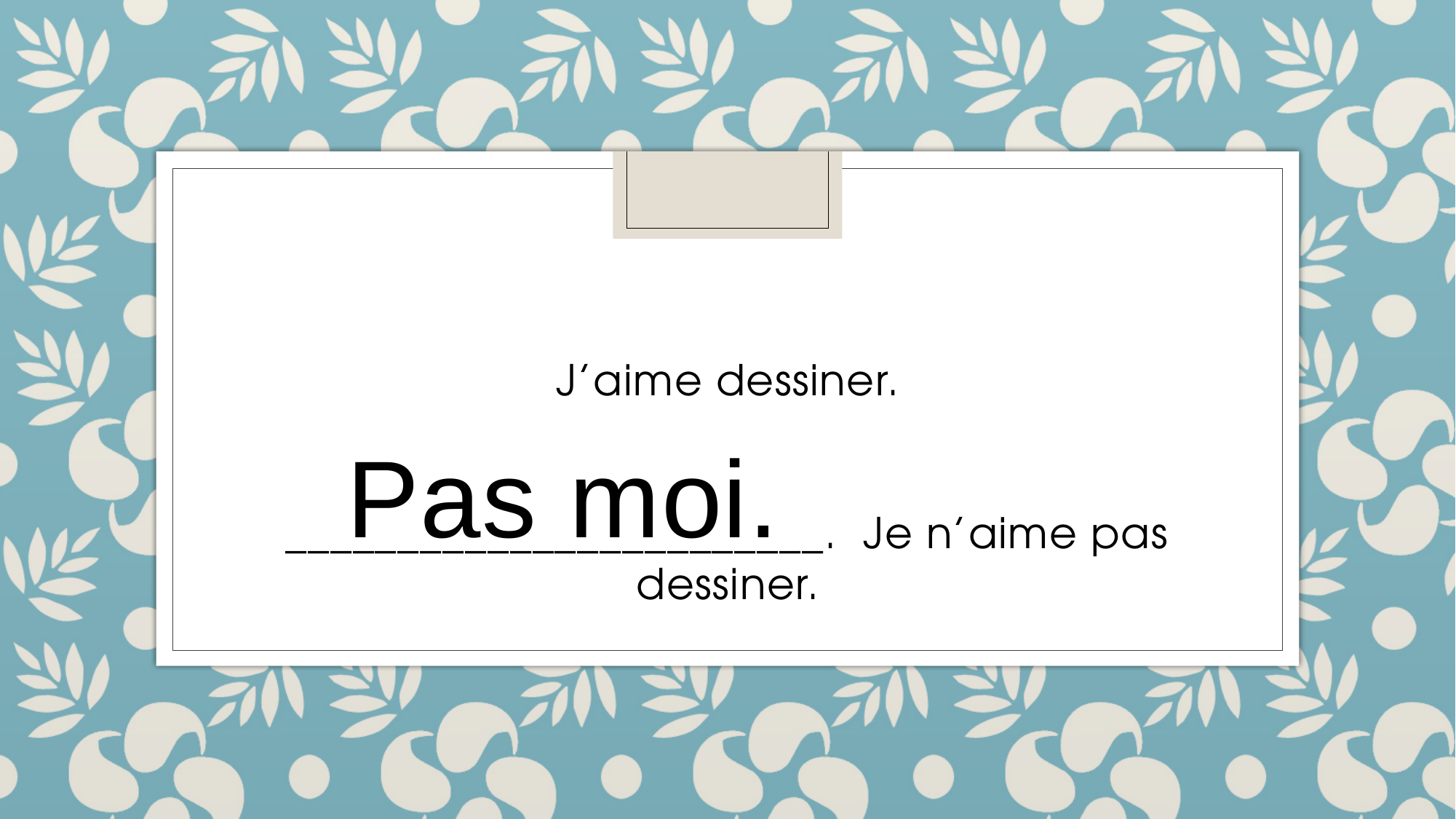

J’aime dessiner.

________________________.  Je n’aime pas dessiner.
Pas moi.